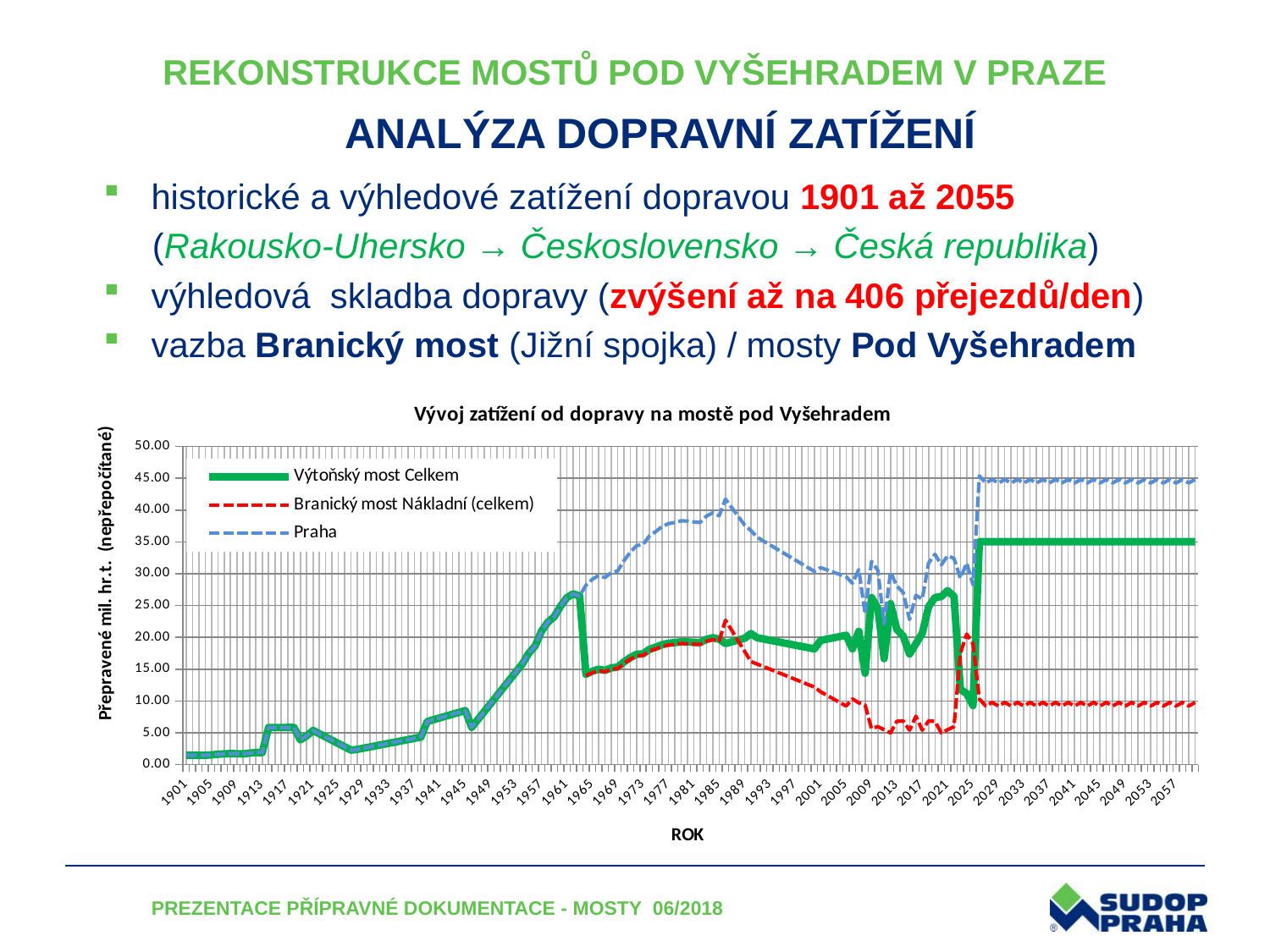

# REKONSTRUKCE MOSTŮ POD VYŠEHRADEM V PRAZE
ANALÝZA DOPRAVNÍ ZATÍŽENÍ

historické a výhledové zatížení dopravou 1901 až 2055
     (Rakousko-Uhersko → Československo → Česká republika)
výhledová  skladba dopravy (zvýšení až na 406 přejezdů/den)
vazba Branický most (Jižní spojka) / mosty Pod Vyšehradem

### Chart: Vývoj zatížení od dopravy na mostě pod Vyšehradem

| Category | Výtoňský most Celkem | Branický most Nákladní (celkem) | Praha  |
|---|---|---|---|
| 1901 | 1.4880819399201832 | None | 1.4880819399201832 |
| 1902 | 1.4782002447632128 | None | 1.4782002447632128 |
| 1903 | 1.4696888553912497 | None | 1.4696888553912497 |
| 1904 | 1.4696073759316028 | None | 1.4696073759316028 |
| 1905 | 1.5286107352204616 | None | 1.5286107352204616 |
| 1906 | 1.626702213224327 | None | 1.626702213224327 |
| 1907 | 1.6895175457609697 | None | 1.6895175457609697 |
| 1908 | 1.728632746528283 | None | 1.728632746528283 |
| 1909 | 1.709901678297061 | None | 1.709901678297061 |
| 1910 | 1.6809601947124873 | None | 1.6809601947124873 |
| 1911 | 1.8066393606556999 | None | 1.8066393606556999 |
| 1912 | 1.8975318625379867 | None | 1.8975318625379867 |
| 1913 | 1.891188406113085 | None | 1.891188406113085 |
| 1914 | 5.8285487378675835 | None | 5.8285487378675835 |
| 1915 | 5.831046485787619 | None | 5.831046485787619 |
| 1916 | 5.833544233707654 | None | 5.833544233707654 |
| 1917 | 5.836041981627689 | None | 5.836041981627689 |
| 1918 | 5.8385397295477235 | None | 5.8385397295477235 |
| 1919 | 3.8940249849785067 | None | 3.8940249849785067 |
| 1920 | 4.512057944392881 | None | 4.512057944392881 |
| 1921 | 5.3648714058639175 | None | 5.3648714058639175 |
| 1922 | 4.849990583774344 | None | 4.849990583774344 |
| 1923 | 4.3351097616847705 | None | 4.3351097616847705 |
| 1924 | 3.8202289395951974 | None | 3.8202289395951974 |
| 1925 | 3.3053481175056243 | None | 3.3053481175056243 |
| 1926 | 2.790467295416051 | None | 2.790467295416051 |
| 1927 | 2.27558647332648 | None | 2.27558647332648 |
| 1928 | 2.4024744408395904 | None | 2.4024744408395904 |
| 1929 | 2.594451757792587 | None | 2.594451757792587 |
| 1930 | 2.786429074745584 | None | 2.786429074745584 |
| 1931 | 2.978406391698581 | None | 2.978406391698581 |
| 1932 | 3.1703837086515767 | None | 3.1703837086515767 |
| 1933 | 3.362361025604573 | None | 3.362361025604573 |
| 1934 | 3.5543383425575703 | None | 3.5543383425575703 |
| 1935 | 3.746315659510566 | None | 3.746315659510566 |
| 1936 | 3.938292976463563 | None | 3.938292976463563 |
| 1937 | 4.13027029341656 | None | 4.13027029341656 |
| 1938 | 4.322247610369556 | None | 4.322247610369556 |
| 1939 | 6.771337390983829 | None | 6.771337390983829 |
| 1940 | 7.0593033664133245 | None | 7.0593033664133245 |
| 1941 | 7.34726934184282 | None | 7.34726934184282 |
| 1942 | 7.635235317272313 | None | 7.635235317272313 |
| 1943 | 7.923201292701808 | None | 7.923201292701808 |
| 1944 | 8.211167268131302 | None | 8.211167268131302 |
| 1945 | 8.499133243560797 | None | 8.499133243560797 |
| 1946 | 5.858066145993531 | None | 5.858066145993531 |
| 1947 | 7.106854996397491 | None | 7.106854996397491 |
| 1948 | 8.355643846801453 | None | 8.355643846801453 |
| 1949 | 9.604432697205414 | None | 9.604432697205414 |
| 1950 | 10.853221547609376 | None | 10.853221547609376 |
| 1951 | 12.102010398013338 | None | 12.102010398013338 |
| 1952 | 13.350799248417298 | None | 13.350799248417298 |
| 1953 | 14.599588098821261 | None | 14.599588098821261 |
| 1954 | 15.84837694922522 | None | 15.84837694922522 |
| 1955 | 17.505147445697908 | None | 17.505147445697908 |
| 1956 | 18.63619462230725 | None | 18.63619462230725 |
| 1957 | 20.968220520640344 | None | 20.968220520640344 |
| 1958 | 22.384390524275652 | None | 22.384390524275652 |
| 1959 | 23.24065844644829 | None | 23.24065844644829 |
| 1960 | 24.89000855388954 | None | 24.89000855388954 |
| 1961 | 26.24793974664179 | None | 26.24793974664179 |
| 1962 | 26.831227296567164 | None | 26.831227296567164 |
| 1963 | 26.49393688604748 | None | 26.49393688604748 |
| 1964 | 14.19771492917182 | 13.98514747248455 | 28.182862401656372 |
| 1965 | 14.674615873455645 | 14.454908280392635 | 29.12952415384828 |
| 1966 | 14.974236537976006 | 14.750043039755317 | 29.724279577731323 |
| 1967 | 14.814401090853803 | 14.592600640715338 | 29.40700173156914 |
| 1968 | 15.196148402548932 | 14.968632451321099 | 30.16478085387003 |
| 1969 | 15.328117428698732 | 15.098625644008253 | 30.426743072706984 |
| 1970 | 16.14689178149766 | 15.905141349366838 | 32.0520331308645 |
| 1971 | 16.81840456005218 | 16.56660027318611 | 33.38500483323829 |
| 1972 | 17.344241658238765 | 17.084564565421108 | 34.428806223659876 |
| 1973 | 17.420704398711823 | 17.159882509681903 | 34.58058690839373 |
| 1974 | 18.107736281629023 | 17.836628186632627 | 35.944364468261654 |
| 1975 | 18.447683961865547 | 18.17148618770915 | 36.6191701495747 |
| 1976 | 18.84970805955279 | 18.567491201311476 | 37.417199260864265 |
| 1977 | 19.07343237427026 | 18.78786592711159 | 37.86129830138185 |
| 1978 | 19.170171900735436 | 18.883157074368953 | 38.05332897510439 |
| 1979 | 19.298969139132282 | 19.01002596714603 | 38.30899510627832 |
| 1980 | 19.2831102003675 | 18.994404467595643 | 38.277514667963146 |
| 1981 | 19.208459910038986 | 18.920871837569177 | 38.12933174760816 |
| 1982 | 19.17889431705607 | 18.891748899121666 | 38.070643216177736 |
| 1983 | 19.672107312640815 | 19.377577535138723 | 39.04968484777954 |
| 1984 | 19.936611755610585 | 19.63812183121126 | 39.57473358682185 |
| 1985 | 19.701446349355663 | 19.40647730930694 | 39.1079236586626 |
| 1986 | 19.023036374217995 | 22.69717383127351 | 41.720210205491504 |
| 1987 | 19.288550057420778 | 21.07113037345513 | 40.35968043087591 |
| 1988 | 19.566987561998516 | 19.445086915636754 | 39.01207447763527 |
| 1989 | 19.845425066576254 | 17.819043457818378 | 37.664468524394636 |
| 1990 | 20.587 | 16.193 | 36.78 |
| 1991 | 19.929676314038588 | 15.792500000000008 | 35.72217631403859 |
| 1992 | 19.73549005692319 | 15.392000000000007 | 35.12749005692319 |
| 1993 | 19.541303799807793 | 14.991500000000006 | 34.532803799807795 |
| 1994 | 19.347117542692395 | 14.591000000000005 | 33.938117542692396 |
| 1995 | 19.152931285576994 | 14.190500000000004 | 33.343431285577 |
| 1996 | 18.958745028461593 | 13.790000000000003 | 32.7487450284616 |
| 1997 | 18.764558771346195 | 13.389500000000002 | 32.1540587713462 |
| 1998 | 18.570372514230797 | 12.989 | 31.559372514230798 |
| 1999 | 18.3761862571154 | 12.5885 | 30.9646862571154 |
| 2000 | 18.182000000000002 | 12.188 | 30.370000000000005 |
| 2001 | 19.517 | 11.437 | 30.954 |
| 2002 | 19.718 | 10.88125 | 30.599249999999998 |
| 2003 | 19.919000000000004 | 10.3255 | 30.244500000000002 |
| 2004 | 20.120000000000005 | 9.76975 | 29.889750000000006 |
| 2005 | 20.321 | 9.214 | 29.535000000000004 |
| 2006 | 18.182000000000002 | 10.33 | 28.512 |
| 2007 | 20.941000000000003 | 9.706 | 30.647000000000002 |
| 2008 | 14.347999999999999 | 9.336 | 23.683999999999997 |
| 2009 | 26.257 | 5.6610000000000005 | 31.918000000000003 |
| 2010 | 24.587000000000003 | 5.973 | 30.560000000000002 |
| 2011 | 16.646 | 5.482 | 22.128 |
| 2012 | 25.314 | 4.974 | 30.288 |
| 2013 | 21.240693999999998 | 6.800061115 | 28.040755114999996 |
| 2014 | 20.195891 | 6.864788313000001 | 27.060679313 |
| 2015 | 17.380000000000003 | 5.409999999999999 | 22.790000000000003 |
| 2016 | 19.0 | 7.6 | 26.6 |
| 2017 | 20.623369285714283 | 5.409999999999999 | 26.033369285714283 |
| 2018 | 24.81376944744696 | 6.864788313000001 | 31.67855776044696 |
| 2019 | 26.257310857413593 | 6.800061115 | 33.05737197241359 |
| 2020 | 26.424028134867264 | 4.974 | 31.398028134867264 |
| 2021 | 27.34011146869756 | 5.482 | 32.822111468697564 |
| 2022 | 26.424028134867264 | 5.973 | 32.39702813486726 |
| 2023 | 11.815789885836118 | 17.47678988583612 | 29.292579771672237 |
| 2024 | 11.166196251351131 | 20.50219625135113 | 31.66839250270226 |
| 2025 | 9.280516178571428 | 18.986516178571428 | 28.267032357142856 |
| 2026 | 35.04 | 10.33 | 45.37 |
| 2027 | 35.04 | 9.214 | 44.254 |
| 2028 | 35.04 | 9.76975 | 44.80975 |
| 2029 | 35.04 | 9.214 | 44.254 |
| 2030 | 35.04 | 9.76975 | 44.80975 |
| 2031 | 35.04 | 9.214 | 44.254 |
| 2032 | 35.04 | 9.76975 | 44.80975 |
| 2033 | 35.04 | 9.214 | 44.254 |
| 2034 | 35.04 | 9.76975 | 44.80975 |
| 2035 | 35.04 | 9.214 | 44.254 |
| 2036 | 35.04 | 9.76975 | 44.80975 |
| 2037 | 35.04 | 9.214 | 44.254 |
| 2038 | 35.04 | 9.76975 | 44.80975 |
| 2039 | 35.04 | 9.214 | 44.254 |
| 2040 | 35.04 | 9.76975 | 44.80975 |
| 2041 | 35.04 | 9.214 | 44.254 |
| 2042 | 35.04 | 9.76975 | 44.80975 |
| 2043 | 35.04 | 9.214 | 44.254 |
| 2044 | 35.04 | 9.76975 | 44.80975 |
| 2045 | 35.04 | 9.214 | 44.254 |
| 2046 | 35.04 | 9.76975 | 44.80975 |
| 2047 | 35.04 | 9.214 | 44.254 |
| 2048 | 35.04 | 9.76975 | 44.80975 |
| 2049 | 35.04 | 9.214 | 44.254 |
| 2050 | 35.04 | 9.76975 | 44.80975 |
| 2051 | 35.04 | 9.214 | 44.254 |
| 2052 | 35.04 | 9.76975 | 44.80975 |
| 2053 | 35.04 | 9.214 | 44.254 |
| 2054 | 35.04 | 9.76975 | 44.80975 |
| 2055 | 35.04 | 9.214 | 44.254 |
| 2056 | 35.04 | 9.76975 | 44.80975 |
| 2057 | 35.04 | 9.214 | 44.254 |
| 2058 | 35.04 | 9.76975 | 44.80975 |
| 2059 | 35.04 | 9.214 | 44.254 |
| 2060 | 35.04 | 9.76975 | 44.80975 |
PREZENTACE PŘÍPRAVNÉ DOKUMENTACE - MOSTY  06/2018